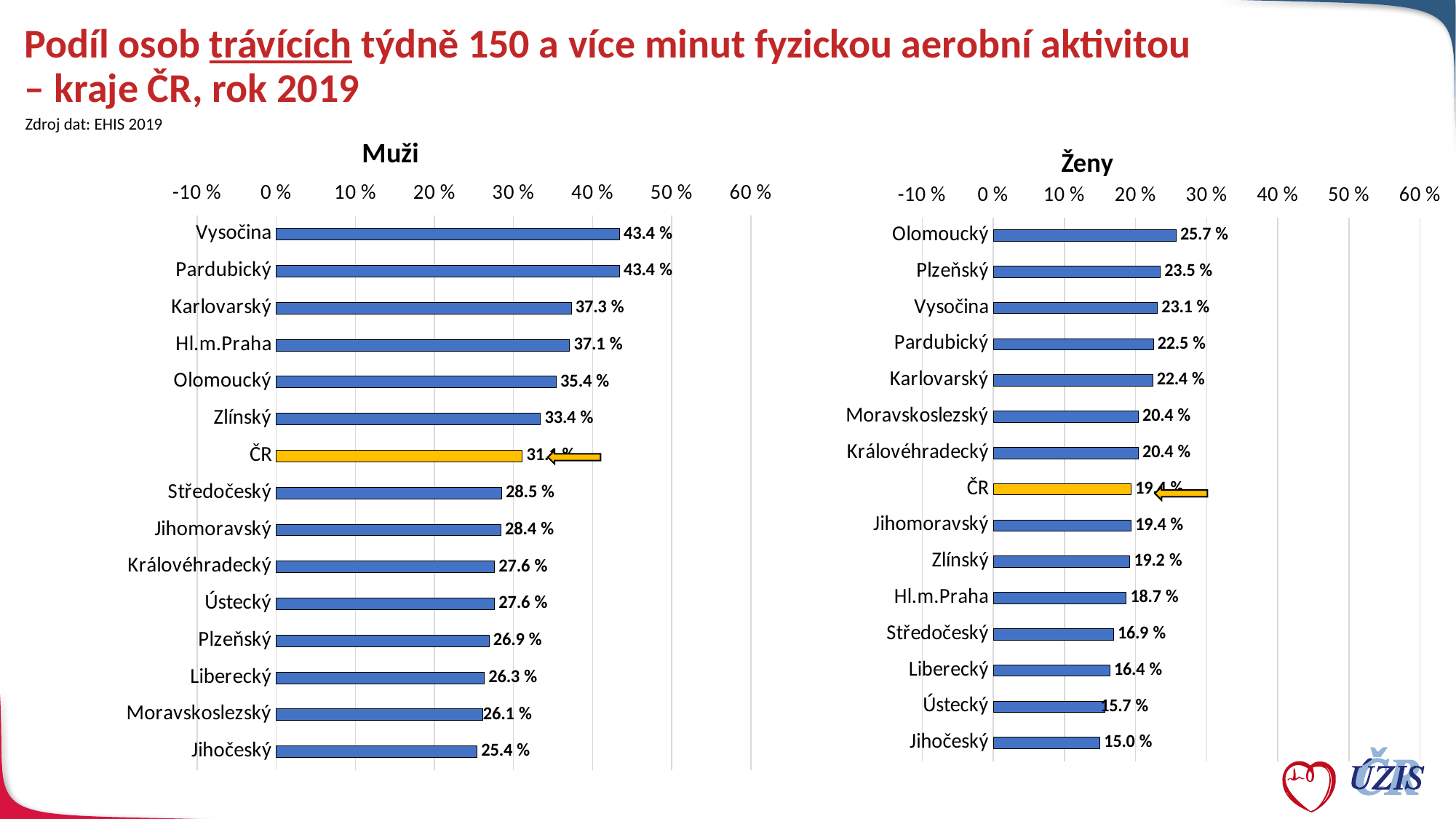

# Podíl osob trávících týdně 150 a více minut fyzickou aerobní aktivitou – kraje ČR, rok 2019
Zdroj dat: EHIS 2019

### Chart: Muži

| Category | celkem |
|---|---|
| Jihočeský | 0.254 |
| Moravskoslezský | 0.261 |
| Liberecký | 0.263 |
| Plzeňský | 0.269 |
| Ústecký | 0.276 |
| Královéhradecký | 0.276 |
| Jihomoravský | 0.28400000000000003 |
| Středočeský | 0.285 |
| ČR | 0.311 |
| Zlínský | 0.334 |
| Olomoucký | 0.354 |
| Hl.m.Praha | 0.371 |
| Karlovarský | 0.373 |
| Pardubický | 0.434 |
| Vysočina | 0.434 |

### Chart: Ženy

| Category | celkem |
|---|---|
| Jihočeský | 0.15 |
| Ústecký | 0.157 |
| Liberecký | 0.16399999999999998 |
| Středočeský | 0.16899999999999998 |
| Hl.m.Praha | 0.187 |
| Zlínský | 0.192 |
| Jihomoravský | 0.194 |
| ČR | 0.194 |
| Královéhradecký | 0.20400000000000001 |
| Moravskoslezský | 0.20400000000000001 |
| Karlovarský | 0.224 |
| Pardubický | 0.22499999999999998 |
| Vysočina | 0.231 |
| Plzeňský | 0.235 |
| Olomoucký | 0.257 |